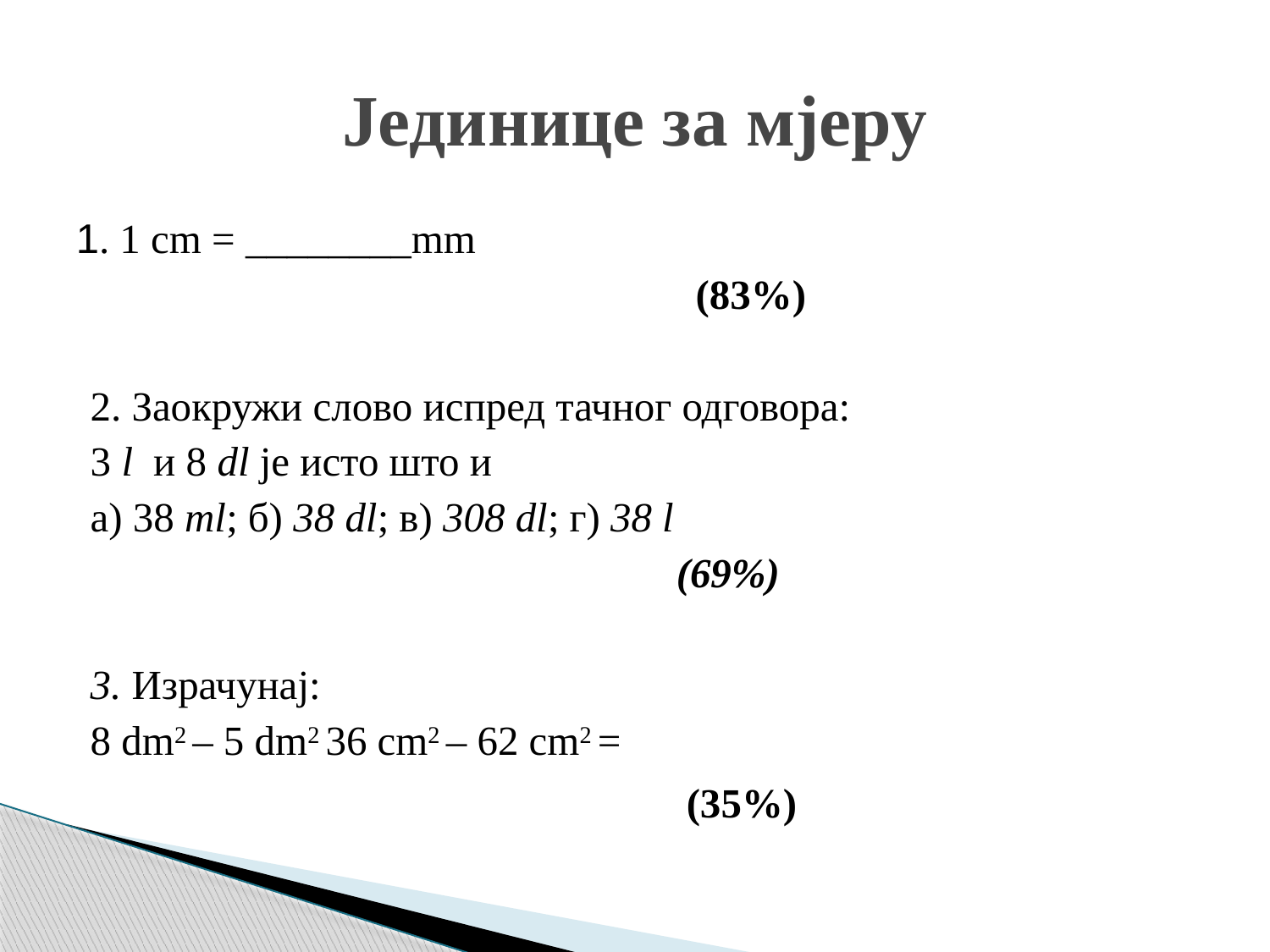

# Јединице за мјеру
1. 1 сm = ________mm
                                                  		(83%)

2. Заокружи слово испред тачног одговора:
3 l  и 8 dl је исто што и
а) 38 ml; б) 38 dl; в) 308 dl; г) 38 l
                                                   		(69%)

3. Израчунај:
8 dm2 – 5 dm2 36 cm2 – 62 cm2 =
                                                   		 (35%)